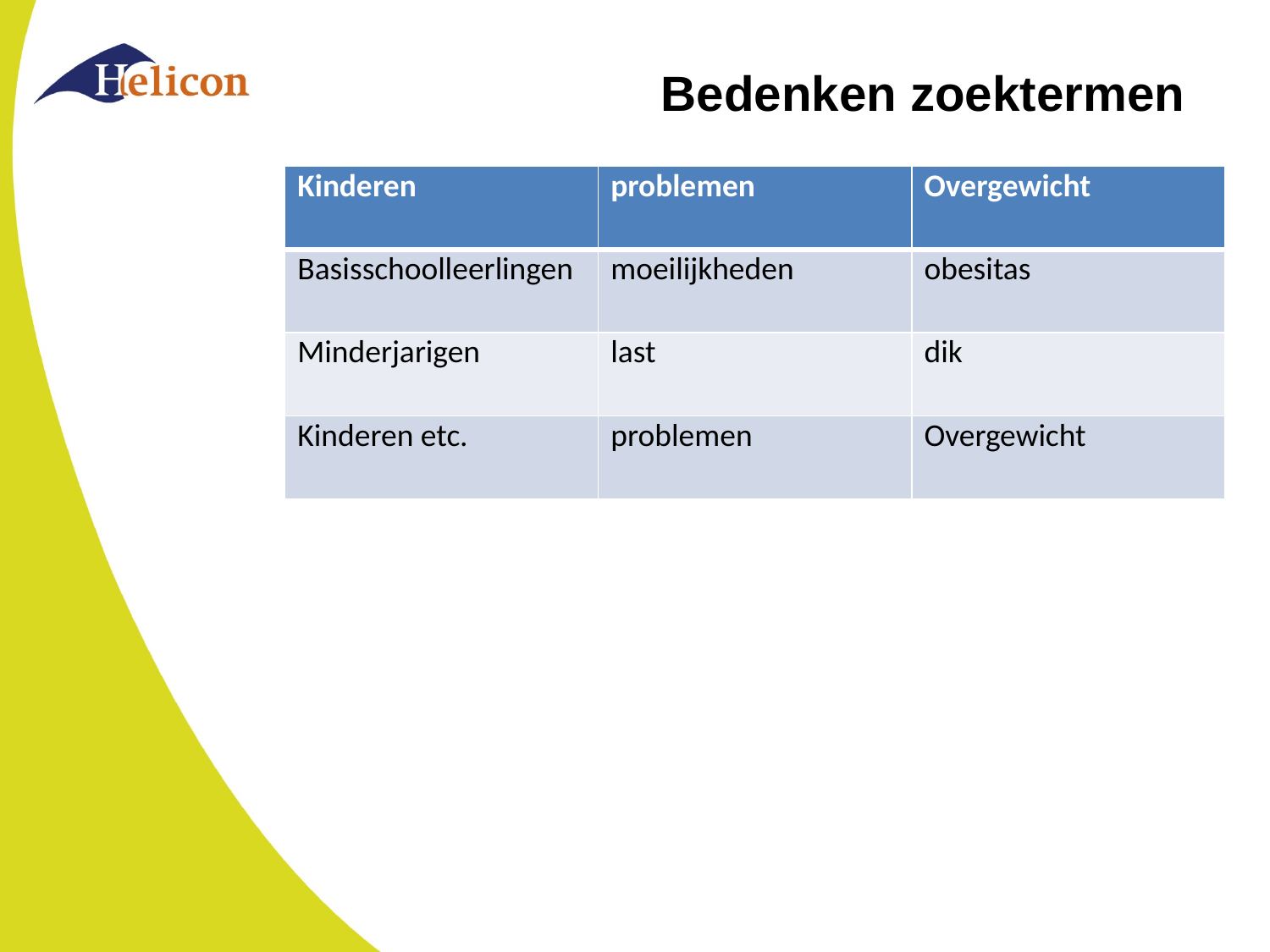

# Bedenken zoektermen
| Kinderen | problemen | Overgewicht |
| --- | --- | --- |
| Basisschoolleerlingen | moeilijkheden | obesitas |
| Minderjarigen | last | dik |
| Kinderen etc. | problemen | Overgewicht |